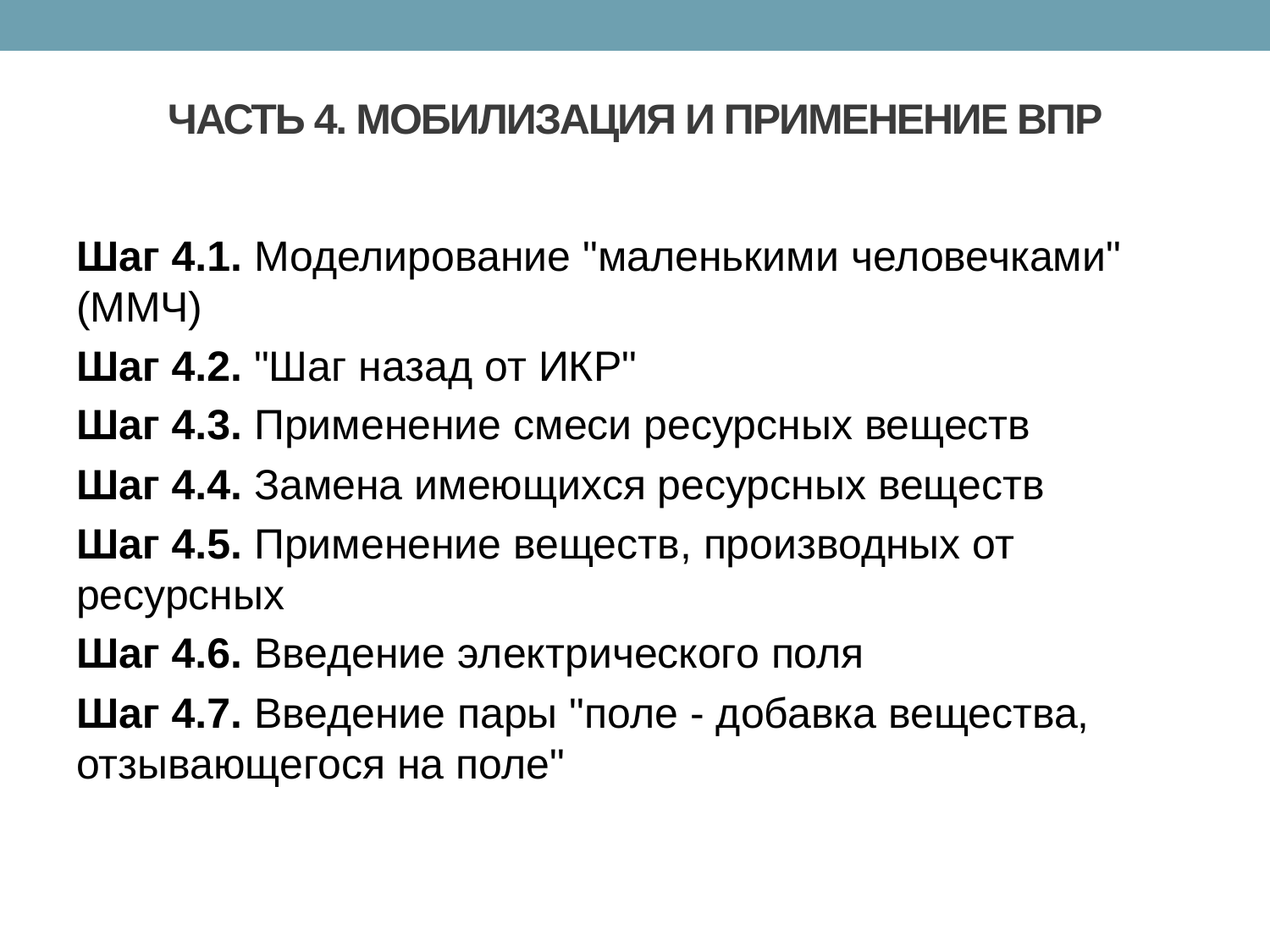

# ЧАСТЬ 4. МОБИЛИЗАЦИЯ И ПРИМЕНЕНИЕ ВПР
Шаг 4.1. Моделирование "маленькими человечками" (ММЧ)
Шаг 4.2. "Шаг назад от ИКР"
Шаг 4.3. Применение смеси ресурсных веществ
Шаг 4.4. Замена имеющихся ресурсных веществ
Шаг 4.5. Применение веществ, производных от ресурсных
Шаг 4.6. Введение электрического поля
Шаг 4.7. Введение пары "поле - добавка вещества, отзывающегося на поле"